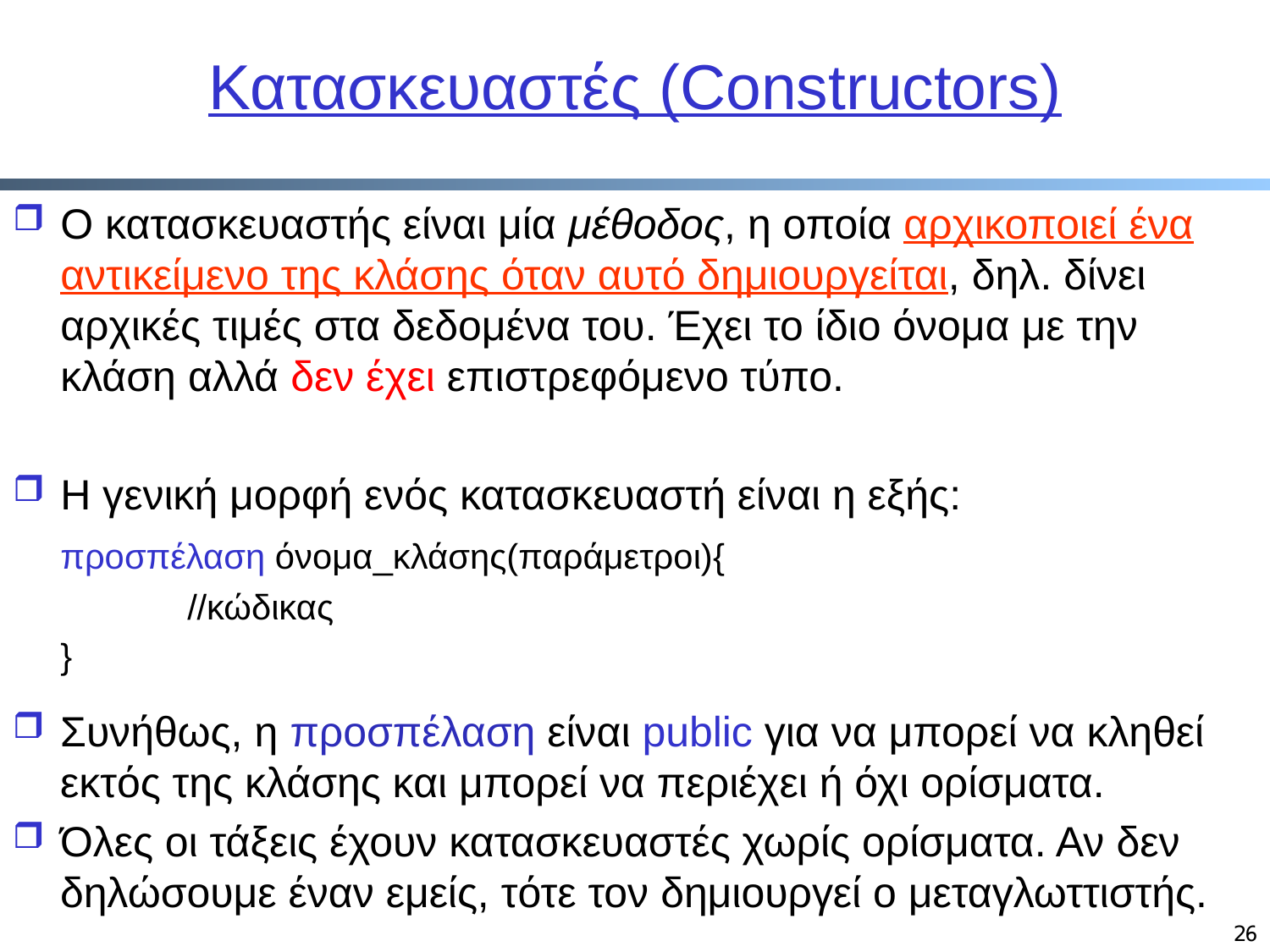

# Κατασκευαστές (Constructors)
Ο κατασκευαστής είναι μία μέθοδος, η οποία αρχικοποιεί ένα αντικείμενο της κλάσης όταν αυτό δημιουργείται, δηλ. δίνει αρχικές τιμές στα δεδομένα του. Έχει το ίδιο όνομα με την κλάση αλλά δεν έχει επιστρεφόμενο τύπο.

Η γενική μορφή ενός κατασκευαστή είναι η εξής:
	προσπέλαση όνομα_κλάσης(παράμετροι){
		//κώδικας
	}

Συνήθως, η προσπέλαση είναι public για να μπορεί να κληθεί εκτός της κλάσης και μπορεί να περιέχει ή όχι ορίσματα.
Όλες οι τάξεις έχουν κατασκευαστές χωρίς ορίσματα. Αν δεν δηλώσουμε έναν εμείς, τότε τον δημιουργεί ο μεταγλωττιστής.

26